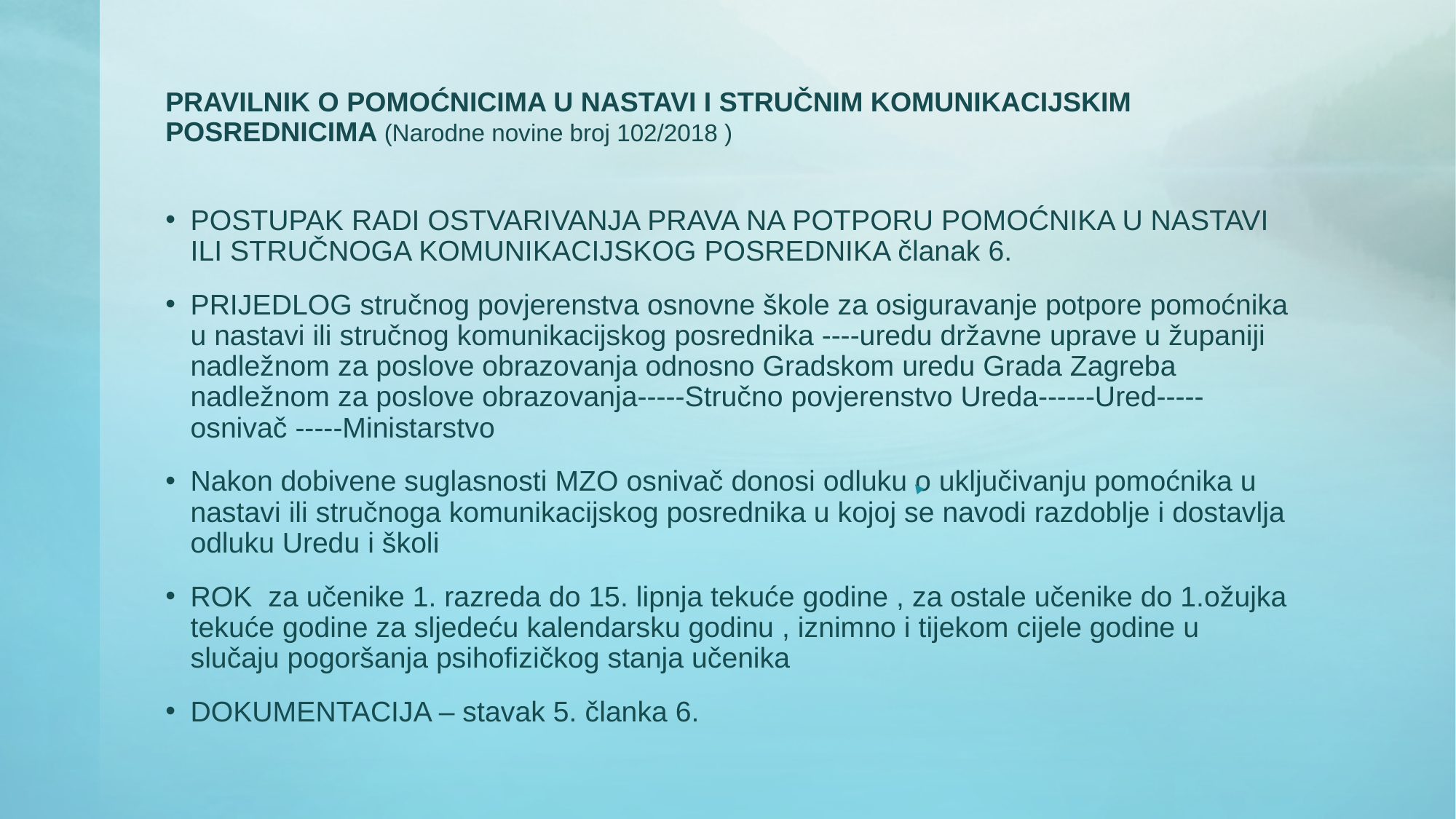

# PRAVILNIK O POMOĆNICIMA U NASTAVI I STRUČNIM KOMUNIKACIJSKIM POSREDNICIMA (Narodne novine broj 102/2018 )
POSTUPAK RADI OSTVARIVANJA PRAVA NA POTPORU POMOĆNIKA U NASTAVI ILI STRUČNOGA KOMUNIKACIJSKOG POSREDNIKA članak 6.
PRIJEDLOG stručnog povjerenstva osnovne škole za osiguravanje potpore pomoćnika u nastavi ili stručnog komunikacijskog posrednika ----uredu državne uprave u županiji nadležnom za poslove obrazovanja odnosno Gradskom uredu Grada Zagreba nadležnom za poslove obrazovanja-----Stručno povjerenstvo Ureda------Ured-----osnivač -----Ministarstvo
Nakon dobivene suglasnosti MZO osnivač donosi odluku o uključivanju pomoćnika u nastavi ili stručnoga komunikacijskog posrednika u kojoj se navodi razdoblje i dostavlja odluku Uredu i školi
ROK  za učenike 1. razreda do 15. lipnja tekuće godine , za ostale učenike do 1.ožujka tekuće godine za sljedeću kalendarsku godinu , iznimno i tijekom cijele godine u slučaju pogoršanja psihofizičkog stanja učenika
DOKUMENTACIJA – stavak 5. članka 6.